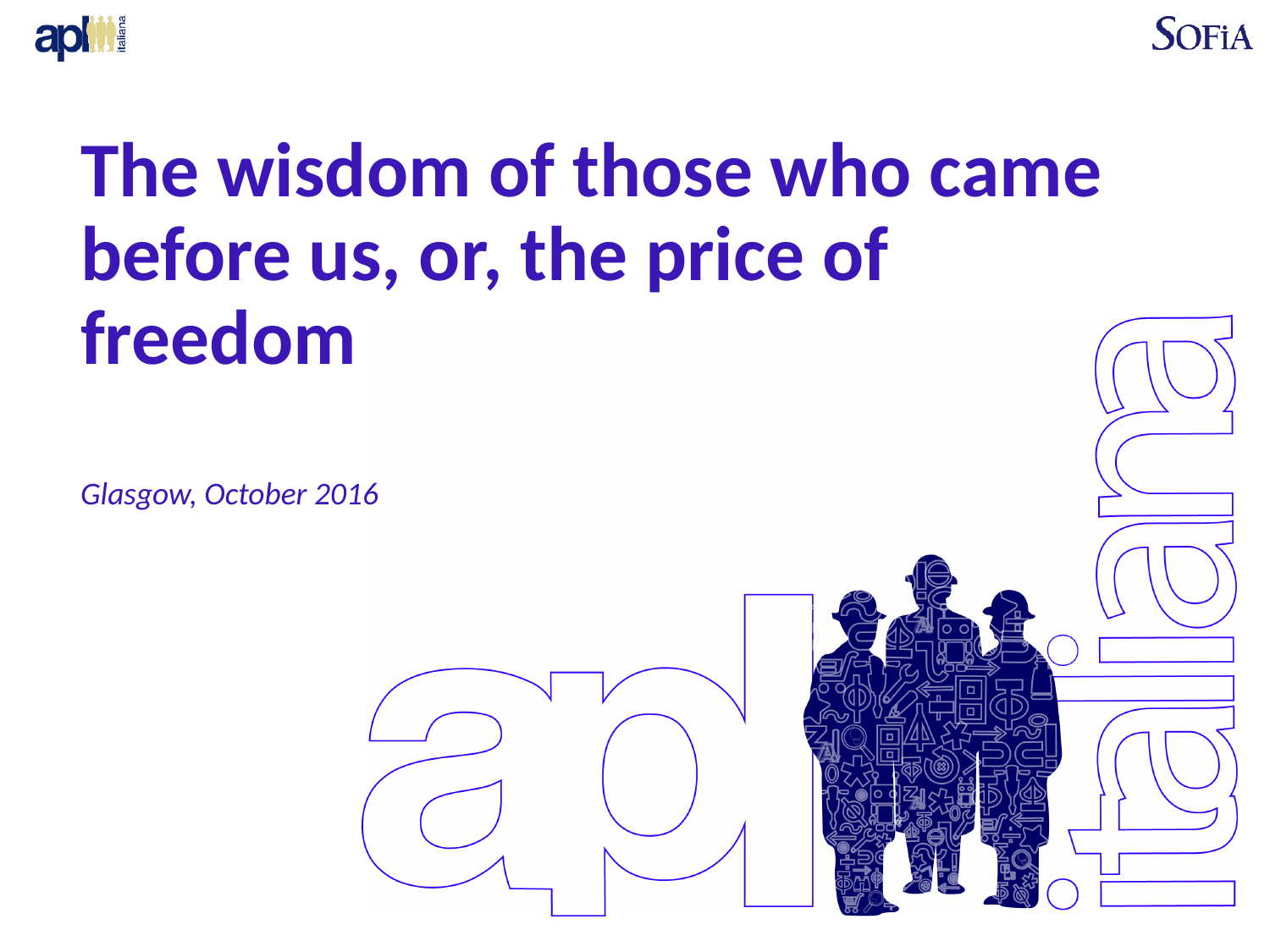

# The wisdom of those who came before us, or, the price of freedom
Glasgow, October 2016